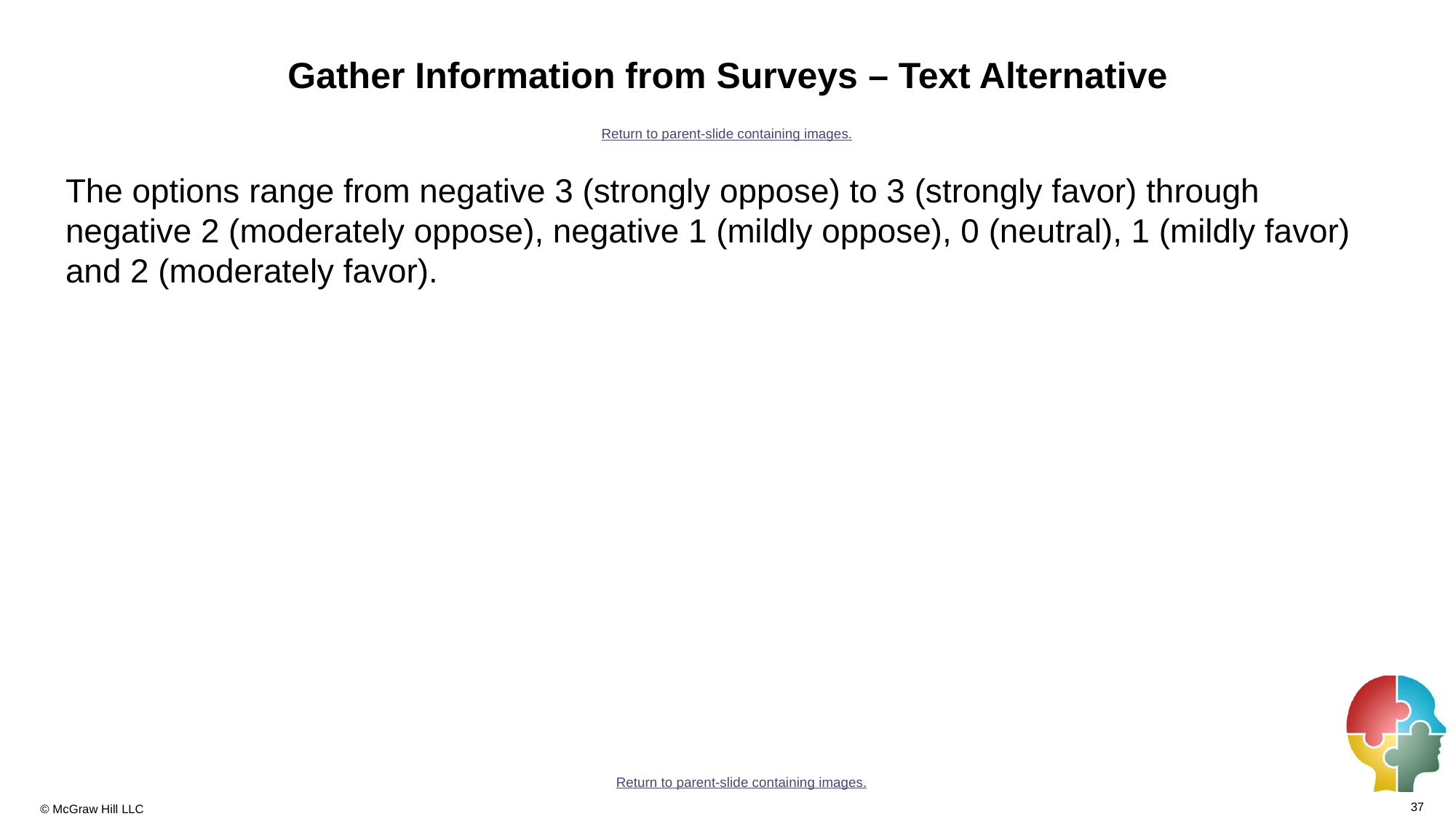

# Gather Information from Surveys – Text Alternative
Return to parent-slide containing images.
The options range from negative 3 (strongly oppose) to 3 (strongly favor) through negative 2 (moderately oppose), negative 1 (mildly oppose), 0 (neutral), 1 (mildly favor) and 2 (moderately favor).
Return to parent-slide containing images.
37